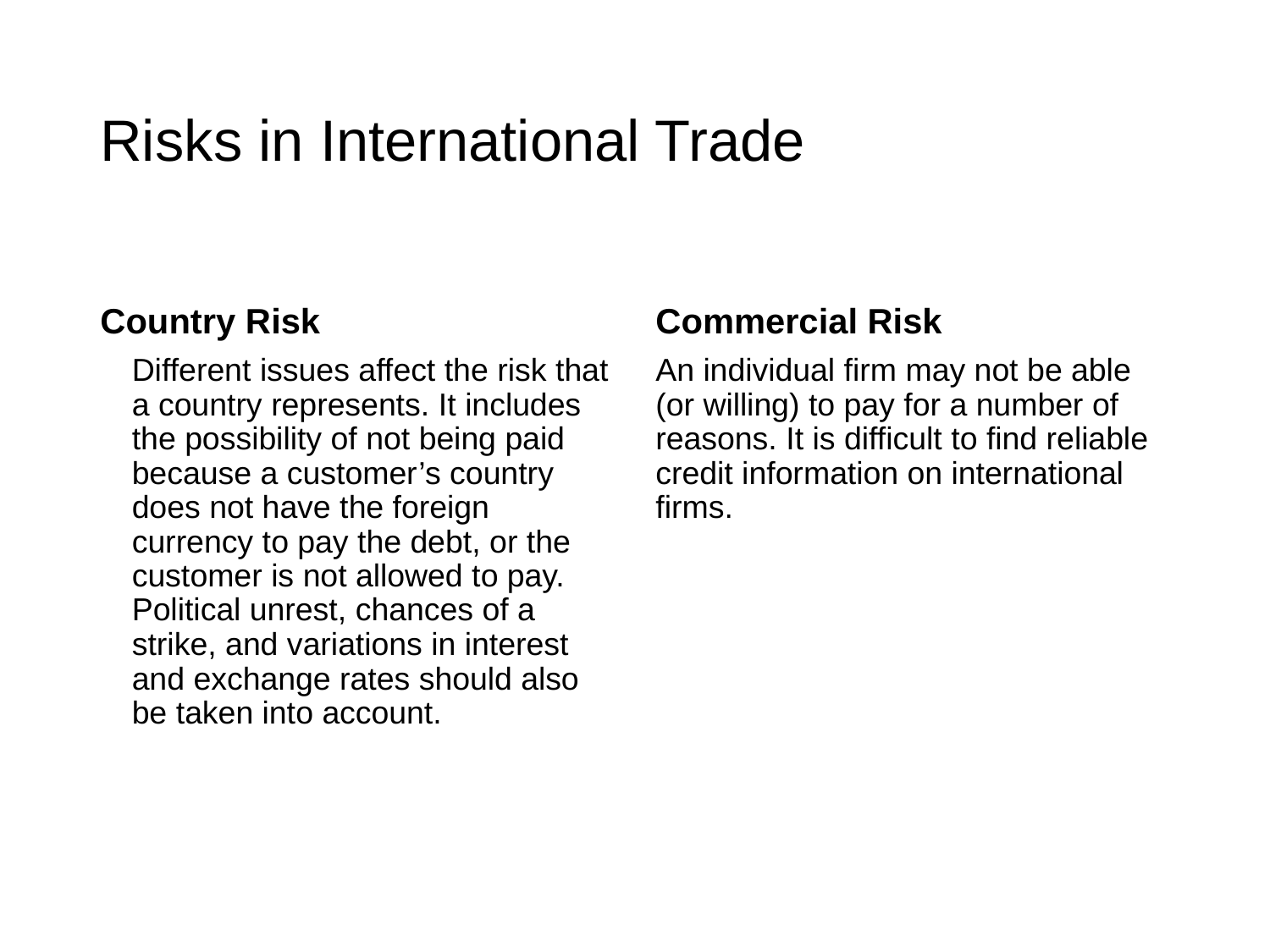

# Risks in International Trade
Country Risk
Commercial Risk
Different issues affect the risk that a country represents. It includes the possibility of not being paid because a customer’s country does not have the foreign currency to pay the debt, or the customer is not allowed to pay. Political unrest, chances of a strike, and variations in interest and exchange rates should also be taken into account.

An individual firm may not be able (or willing) to pay for a number of reasons. It is difficult to find reliable credit information on international firms.